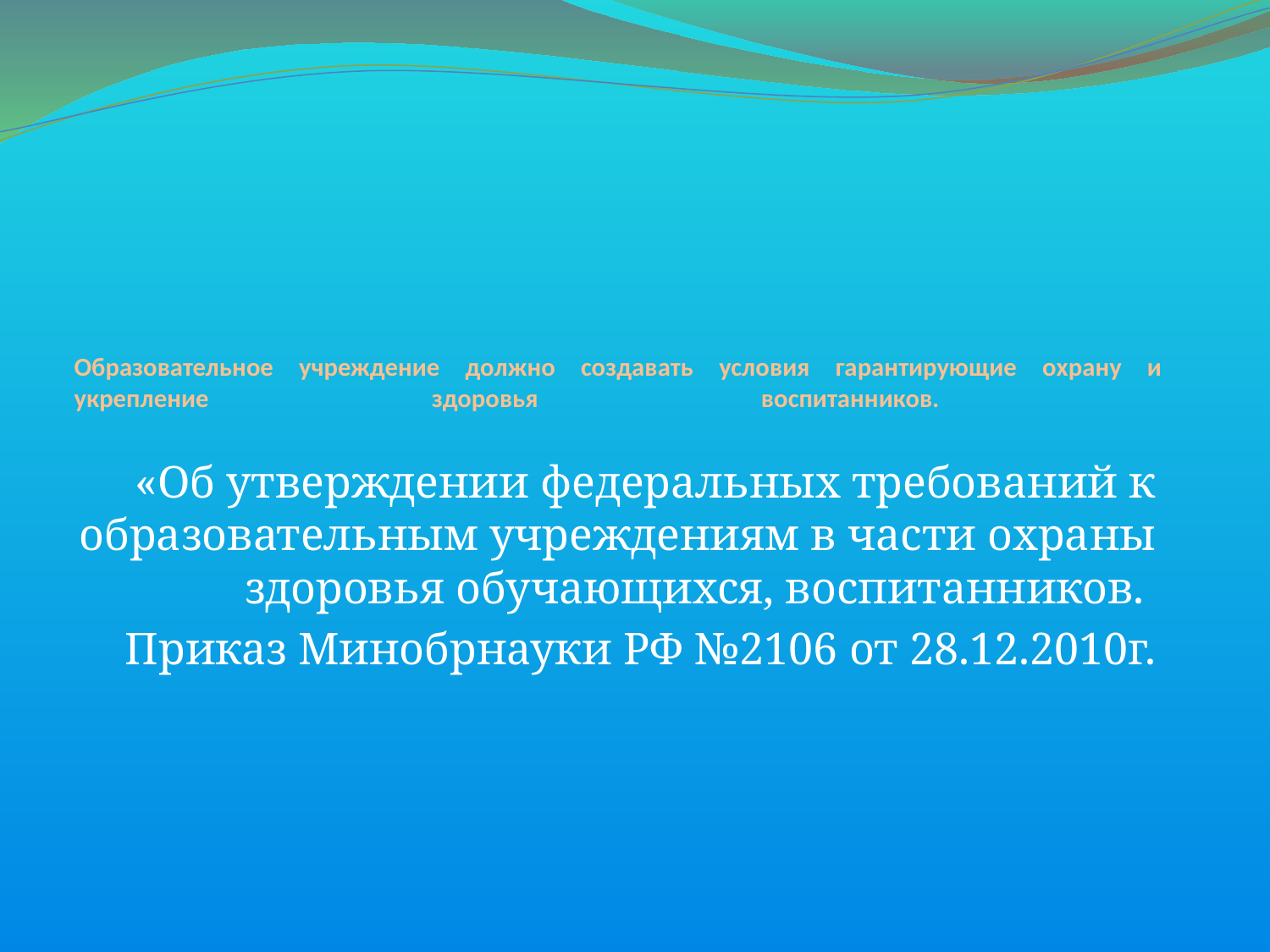

# Образовательное учреждение должно создавать условия гарантирующие охрану и укрепление здоровья воспитанников.
«Об утверждении федеральных требований к образовательным учреждениям в части охраны здоровья обучающихся, воспитанников.
Приказ Минобрнауки РФ №2106 от 28.12.2010г.